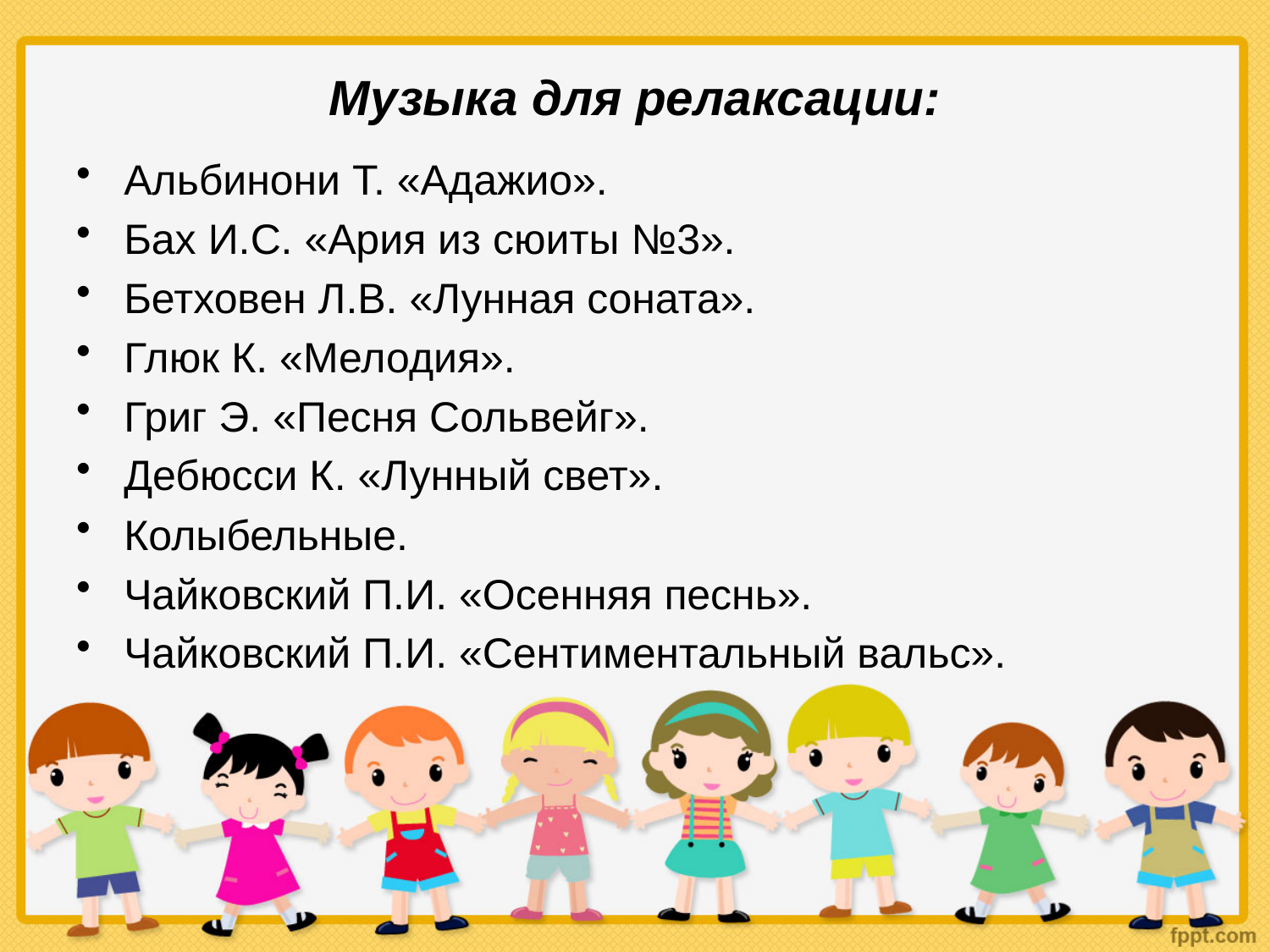

# Музыка для релаксации:
Альбинони Т. «Адажио».
Бах И.С. «Ария из сюиты №3».
Бетховен Л.В. «Лунная соната».
Глюк К. «Мелодия».
Григ Э. «Песня Сольвейг».
Дебюсси К. «Лунный свет».
Колыбельные.
Чайковский П.И. «Осенняя песнь».
Чайковский П.И. «Сентиментальный вальс».
Prezentacii.com